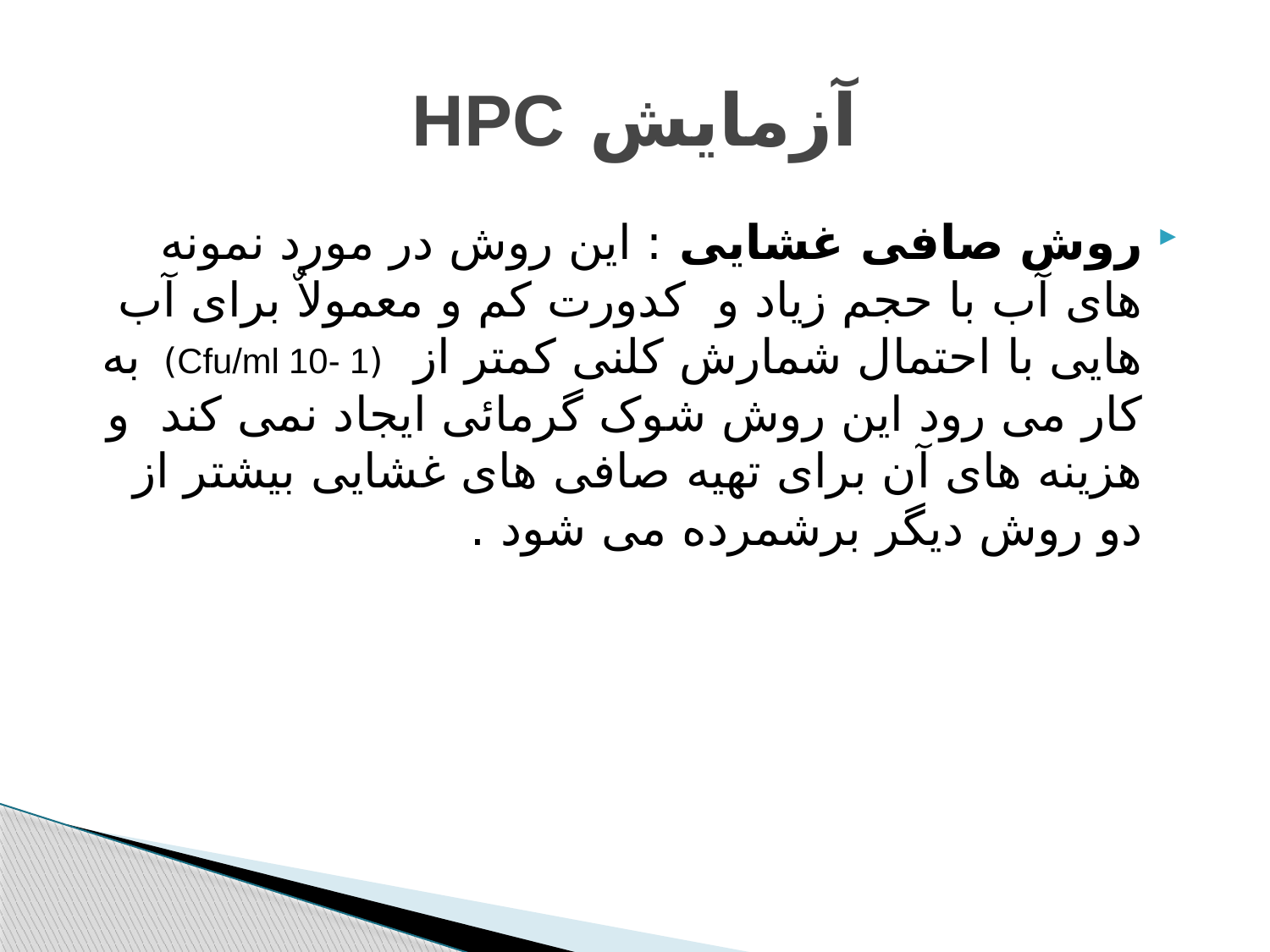

# آزمایش HPC
روش صافی غشایی : این روش در مورد نمونه های آب با حجم زیاد و  کدورت کم و معمولاٌ برای آب هایی با احتمال شمارش کلنی کمتر از  (Cfu/ml 10- 1)  به کار می رود این روش شوک گرمائی ایجاد نمی کند  و هزینه های آن برای تهیه صافی های غشایی بیشتر از دو روش دیگر برشمرده می شود .